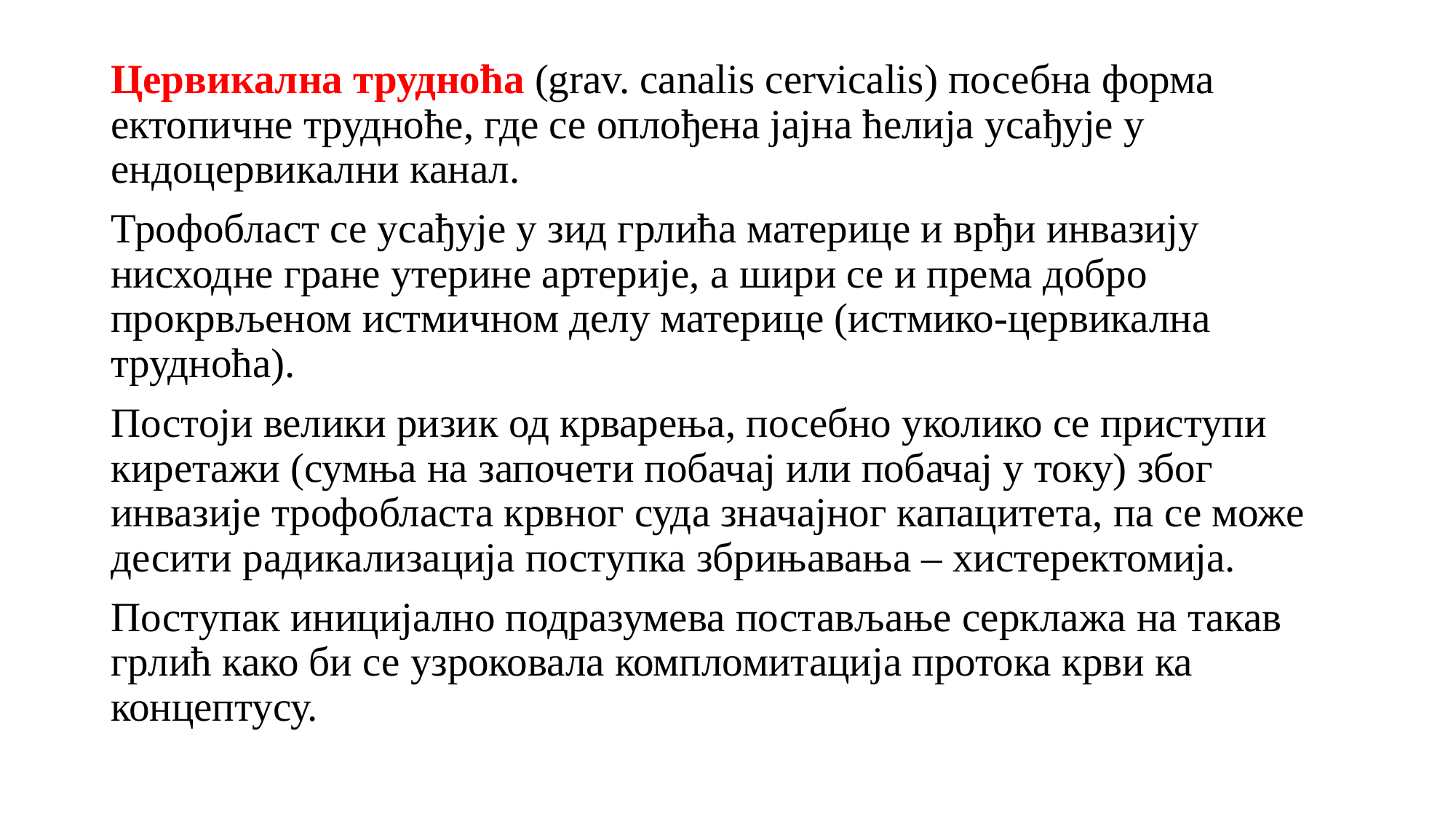

Цервикална трудноћа (grav. canalis cervicalis) посебна форма ектопичне трудноће, где се оплођена јајна ћелија усађује у ендоцервикални канал.
Трофобласт се усађује у зид грлића материце и врђи инвазију нисходне гране утерине артерије, а шири се и према добро прокрвљеном истмичном делу материце (истмико-цервикална трудноћа).
Постоји велики ризик од крварења, посебно уколико се приступи киретажи (сумња на започети побачај или побачај у току) због инвазије трофобласта крвног суда значајног капацитета, па се може десити радикализација поступка збрињавања – хистеректомија.
Поступак иницијално подразумева постављање серклажа на такав грлић како би се узроковала компломитација протока крви ка концептусу.